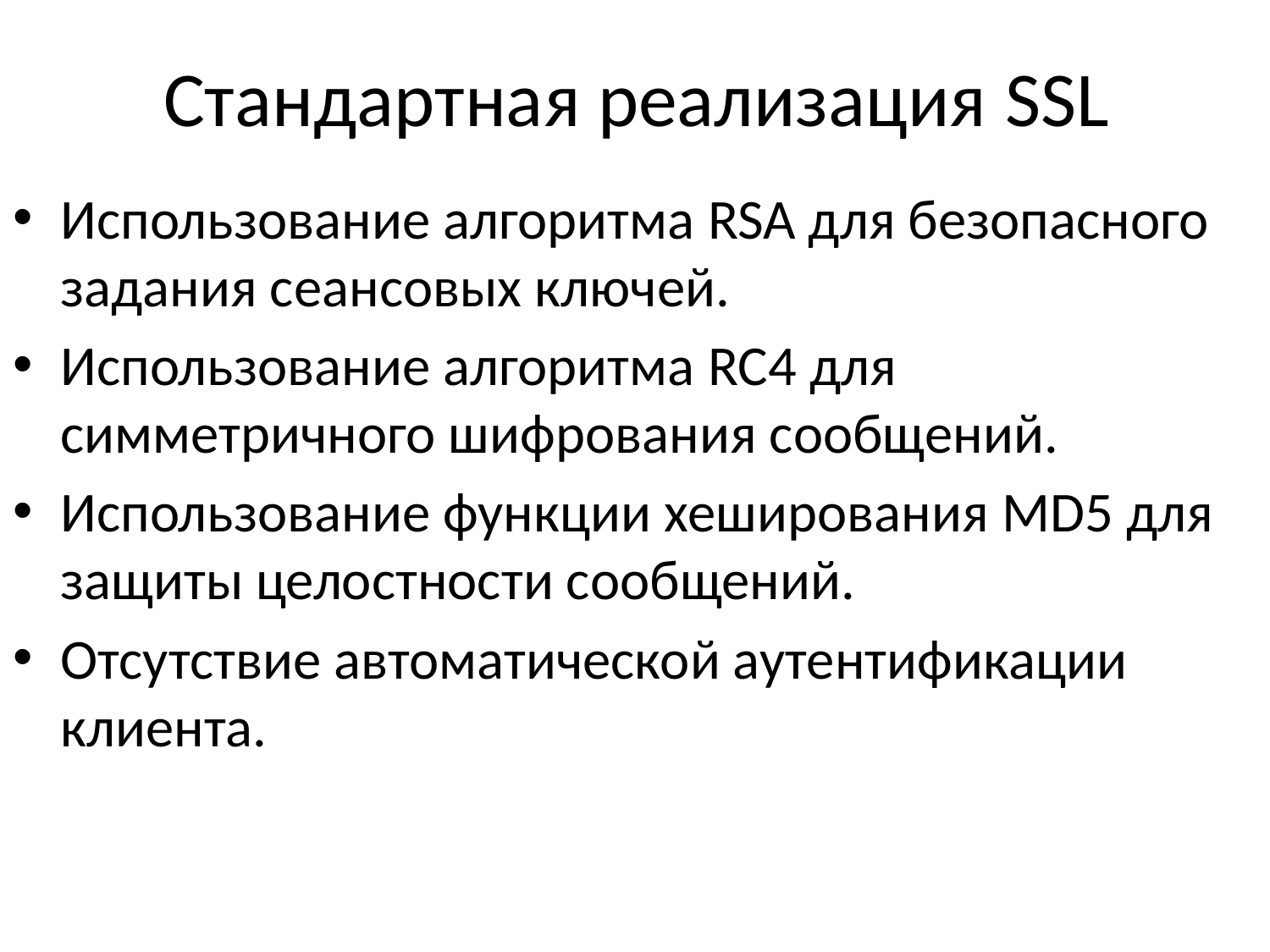

# Стандартная реализация SSL
Использование алгоритма RSA для безопасного задания сеансовых ключей.
Использование алгоритма RC4 для симметричного шифрования сообщений.
Использование функции хеширования MD5 для защиты целостности сообщений.
Отсутствие автоматической аутентификации клиента.